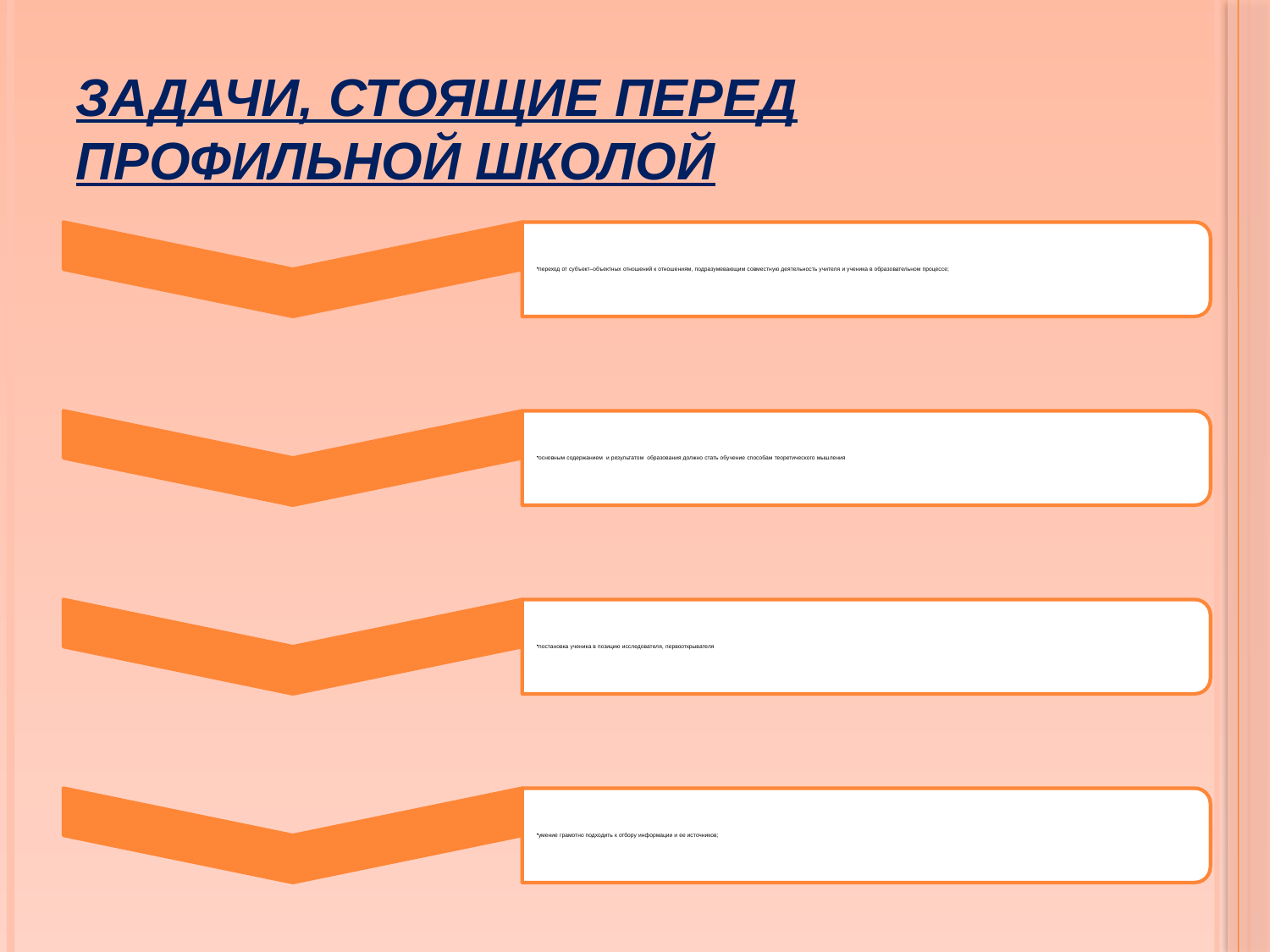

# Задачи, стоящие перед профильной школой
переход от субъект–объектных отношений к отношениям, подразумевающим совместную деятельность учителя и ученика в образовательном процессе;
основным содержанием  и результатом  образования должно стать обучение способам теоретического мышления
постановка ученика в позицию исследователя, первооткрывателя
умение грамотно подходить к отбору информации и ее источников;